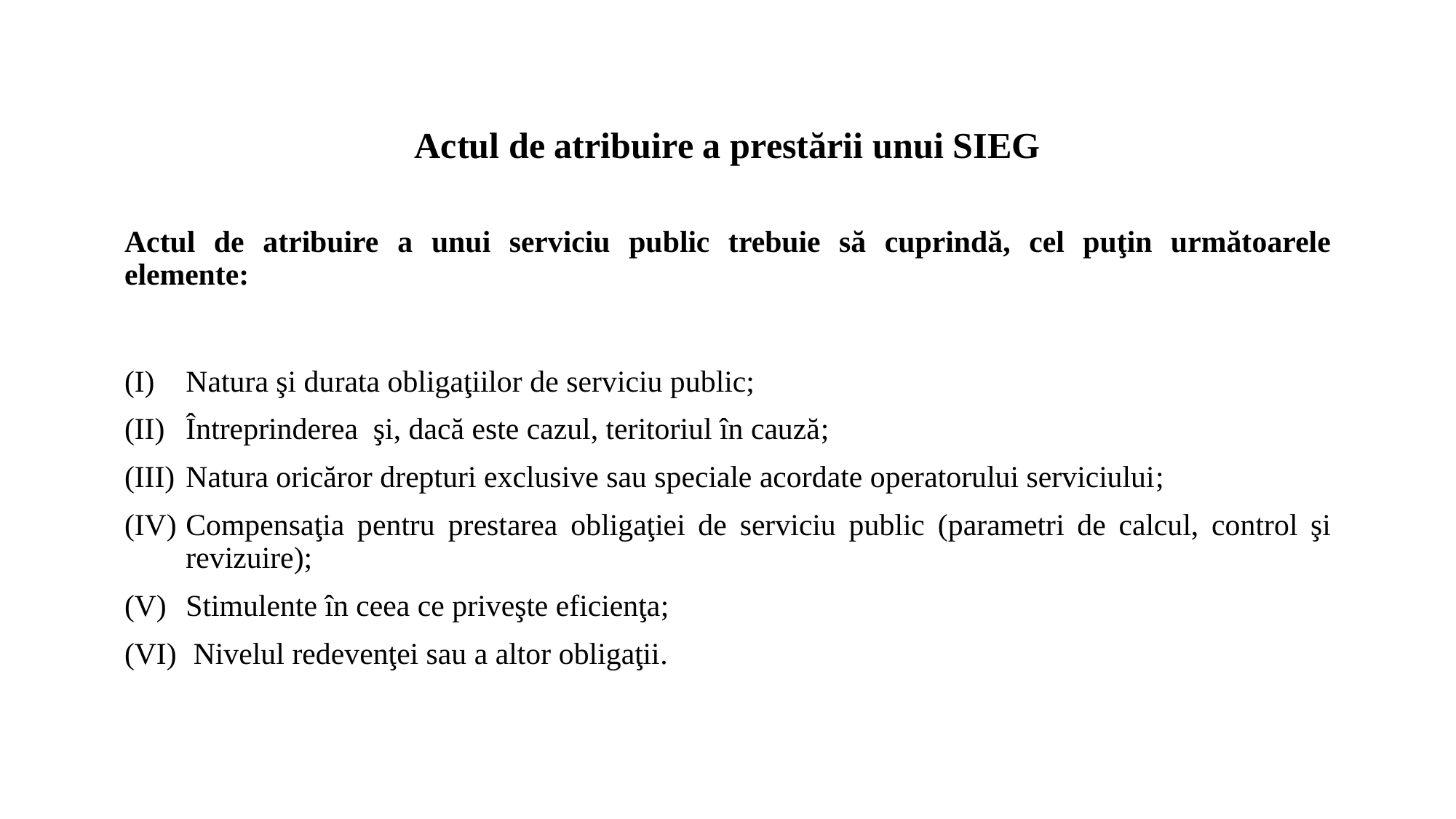

Actul de atribuire a prestării unui SIEG

# Actul de atribuire a unui serviciu public trebuie să cuprindă, cel puţin următoarele elemente:
Natura şi durata obligaţiilor de serviciu public;
Întreprinderea  şi, dacă este cazul, teritoriul în cauză;
Natura oricăror drepturi exclusive sau speciale acordate operatorului serviciului;
Compensaţia pentru prestarea obligaţiei de serviciu public (parametri de calcul, control şi revizuire);
Stimulente în ceea ce priveşte eficienţa;
 Nivelul redevenţei sau a altor obligaţii.